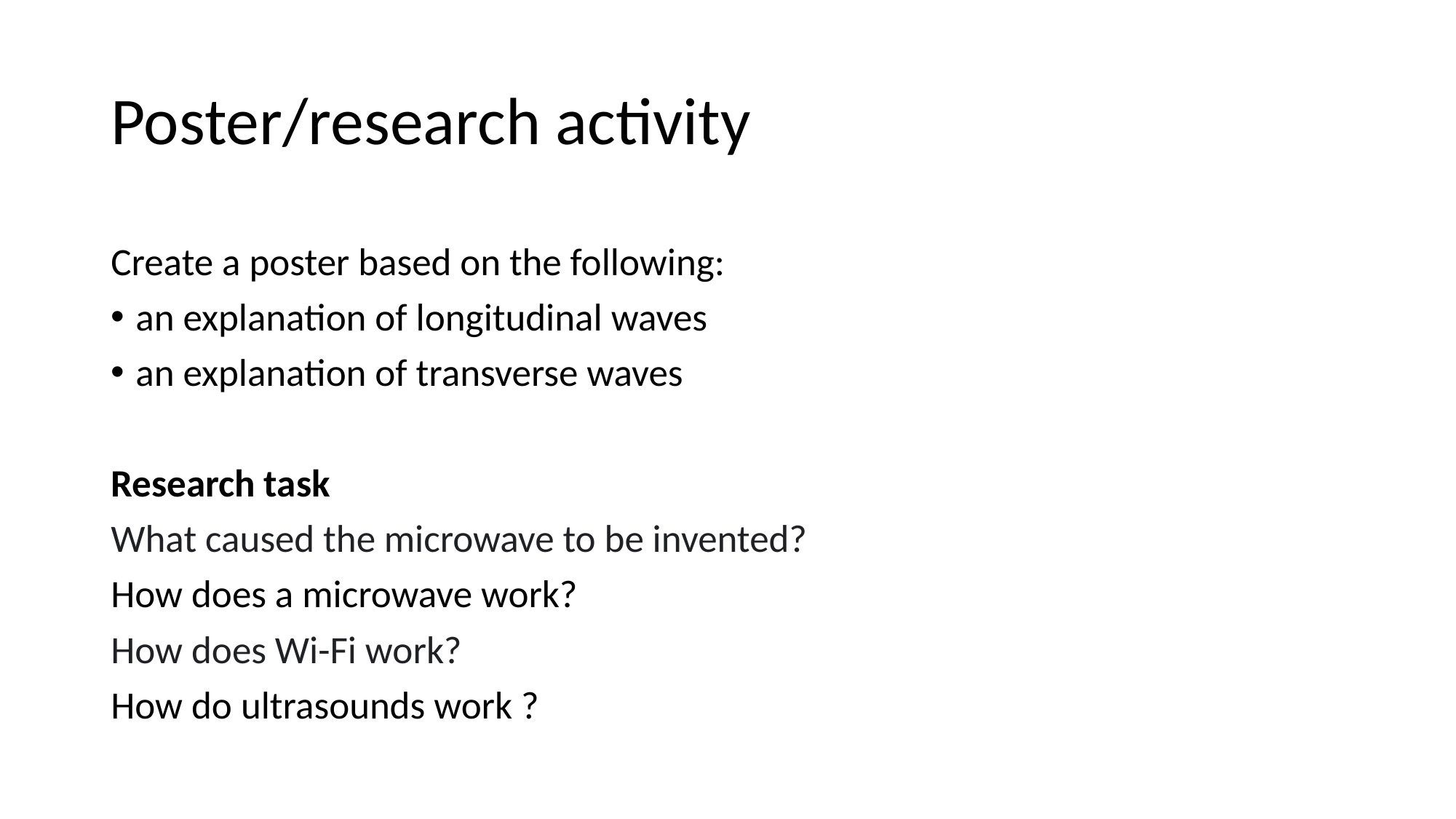

# Poster/research activity
Create a poster based on the following:
an explanation of longitudinal waves
an explanation of transverse waves

Research task
What caused the microwave to be invented?
How does a microwave work?
How does Wi-Fi work?
How do ultrasounds work ?